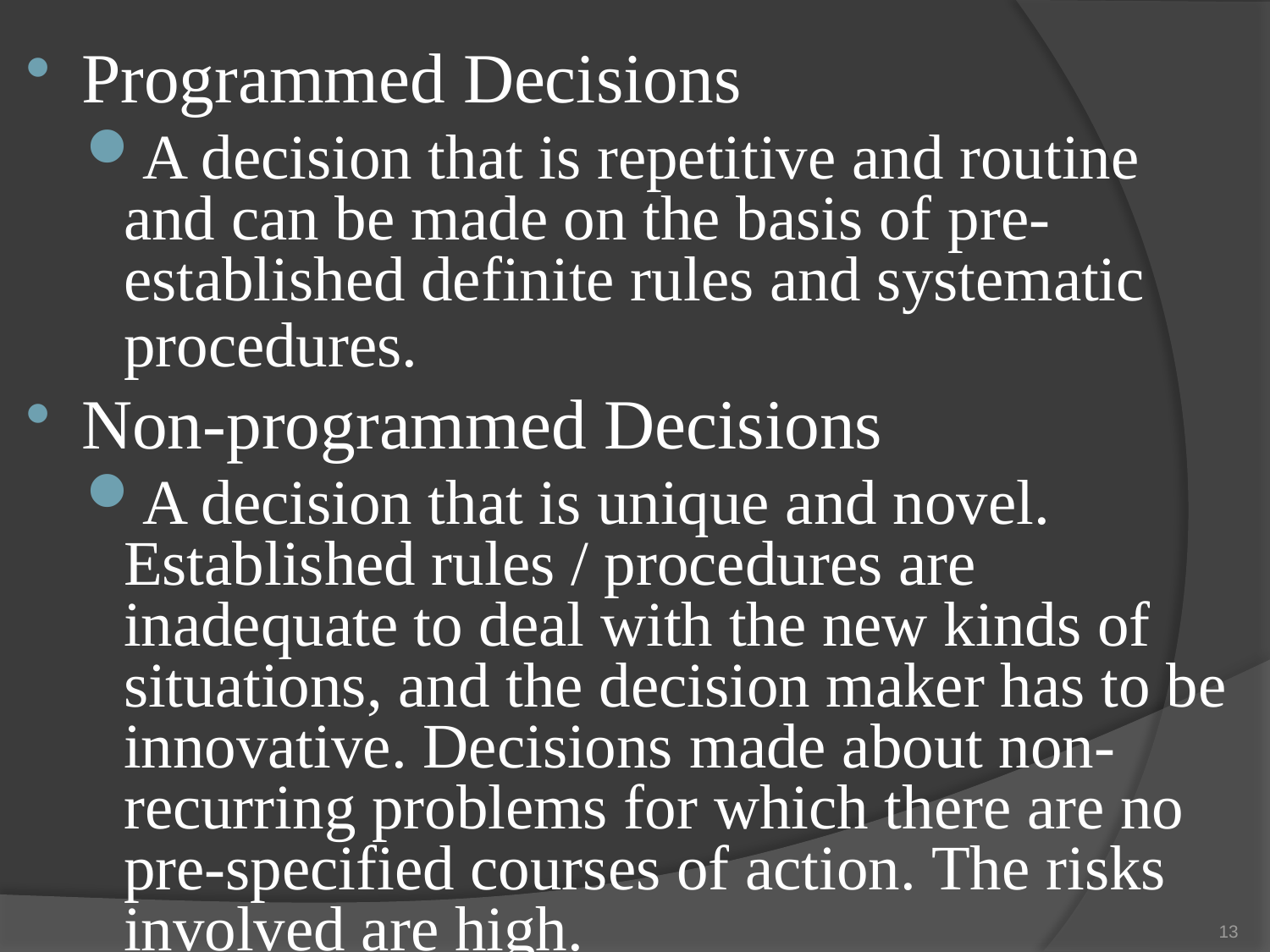

Programmed Decisions
A decision that is repetitive and routine and can be made on the basis of pre-established definite rules and systematic procedures.
Non-programmed Decisions
A decision that is unique and novel. Established rules / procedures are inadequate to deal with the new kinds of situations, and the decision maker has to be innovative. Decisions made about non-recurring problems for which there are no pre-specified courses of action. The risks involved are high.
13